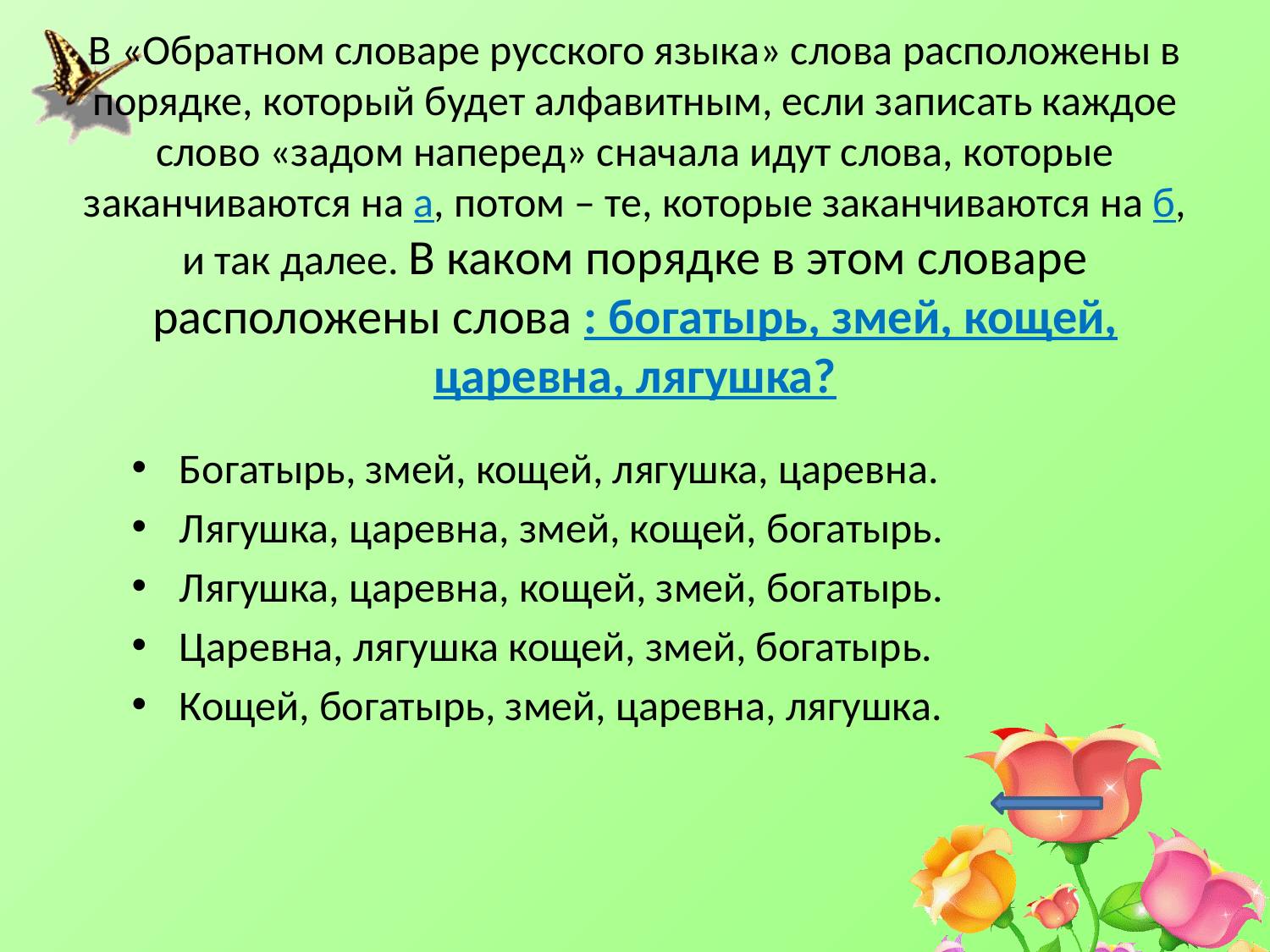

# В «Обратном словаре русского языка» слова расположены в порядке, который будет алфавитным, если записать каждое слово «задом наперед» сначала идут слова, которые заканчиваются на а, потом – те, которые заканчиваются на б, и так далее. В каком порядке в этом словаре расположены слова : богатырь, змей, кощей, царевна, лягушка?
Богатырь, змей, кощей, лягушка, царевна.
Лягушка, царевна, змей, кощей, богатырь.
Лягушка, царевна, кощей, змей, богатырь.
Царевна, лягушка кощей, змей, богатырь.
Кощей, богатырь, змей, царевна, лягушка.